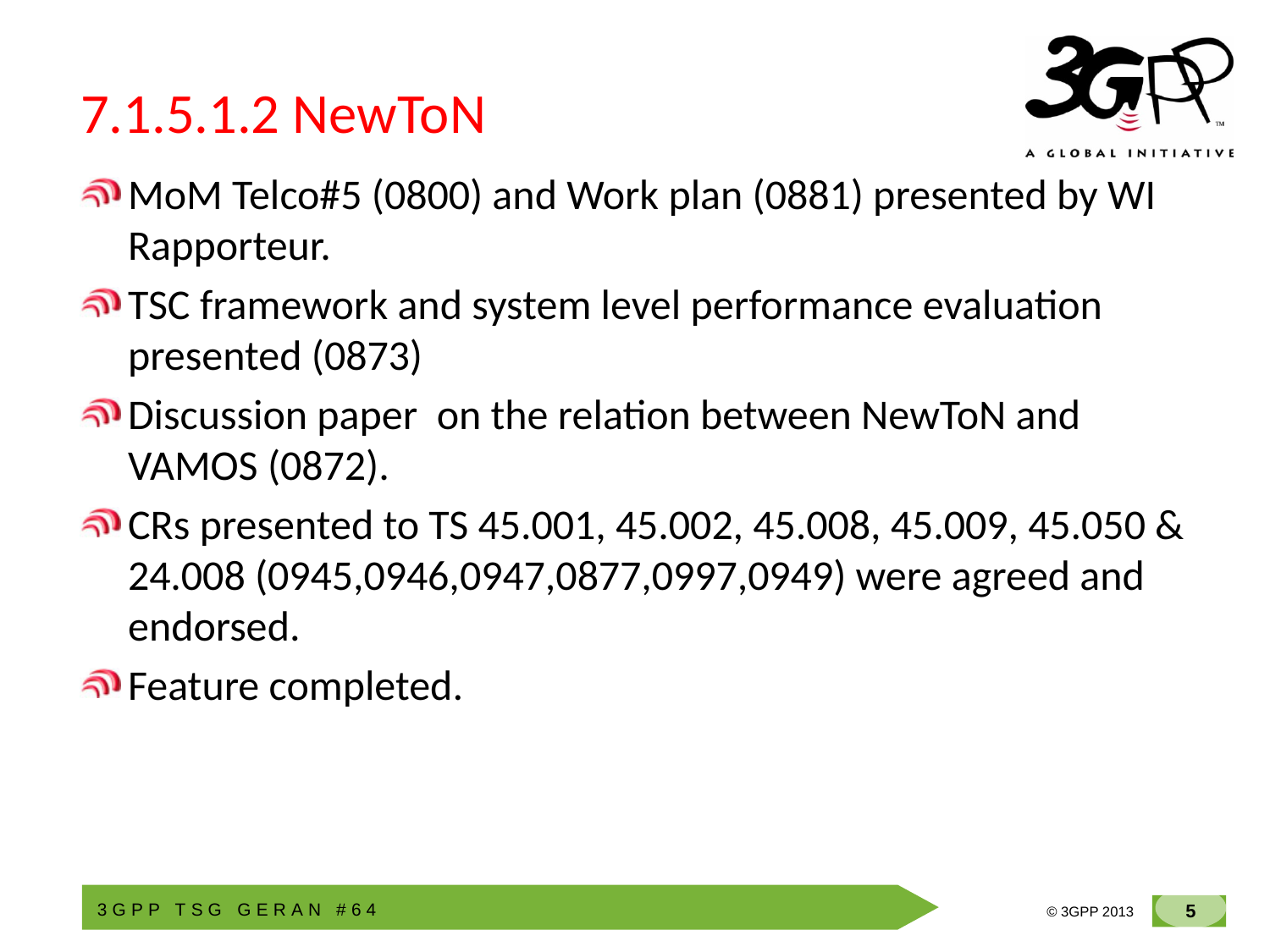

# 7.1.5.1.2 NewToN
MoM Telco#5 (0800) and Work plan (0881) presented by WI Rapporteur.
TSC framework and system level performance evaluation presented (0873)
Discussion paper  on the relation between NewToN and VAMOS (0872).
CRs presented to TS 45.001, 45.002, 45.008, 45.009, 45.050 & 24.008 (0945,0946,0947,0877,0997,0949) were agreed and endorsed.
Feature completed.